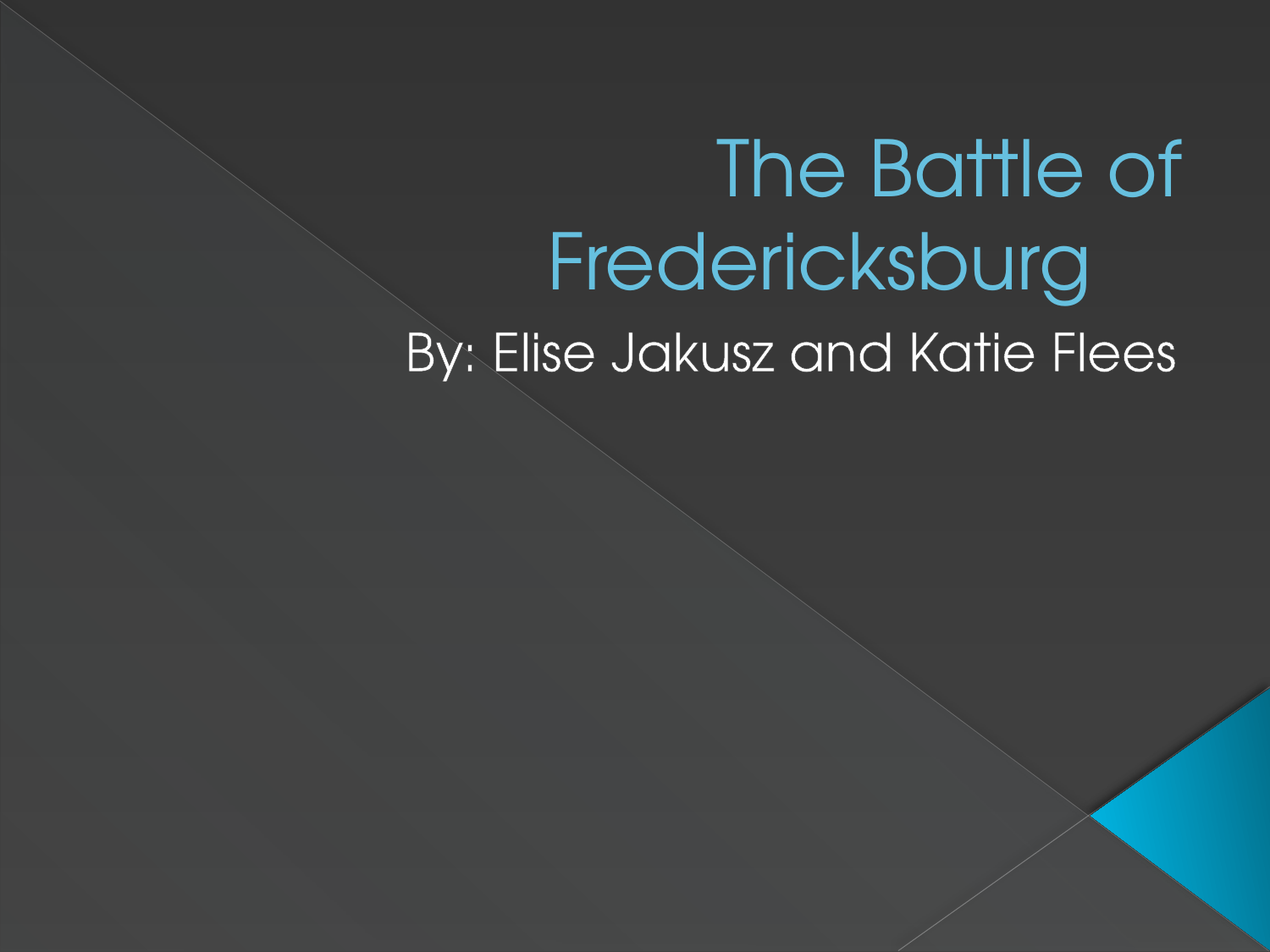

# The Battle of Fredericksburg
By: Elise Jakusz and Katie Flees